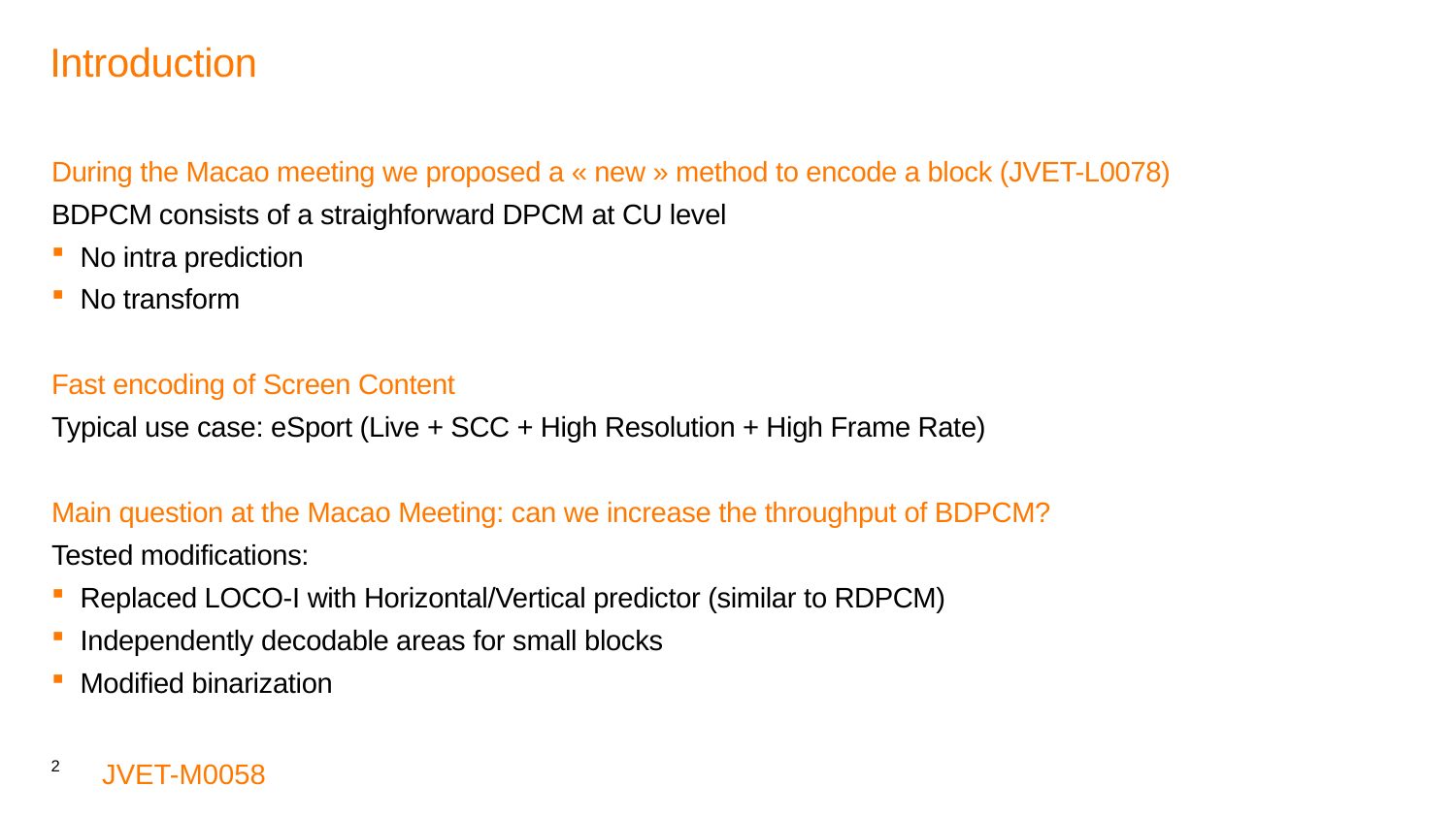

# Introduction
During the Macao meeting we proposed a « new » method to encode a block (JVET-L0078)
BDPCM consists of a straighforward DPCM at CU level
No intra prediction
No transform

Fast encoding of Screen Content
Typical use case: eSport (Live + SCC + High Resolution + High Frame Rate)

Main question at the Macao Meeting: can we increase the throughput of BDPCM?
Tested modifications:
Replaced LOCO-I with Horizontal/Vertical predictor (similar to RDPCM)
Independently decodable areas for small blocks
Modified binarization